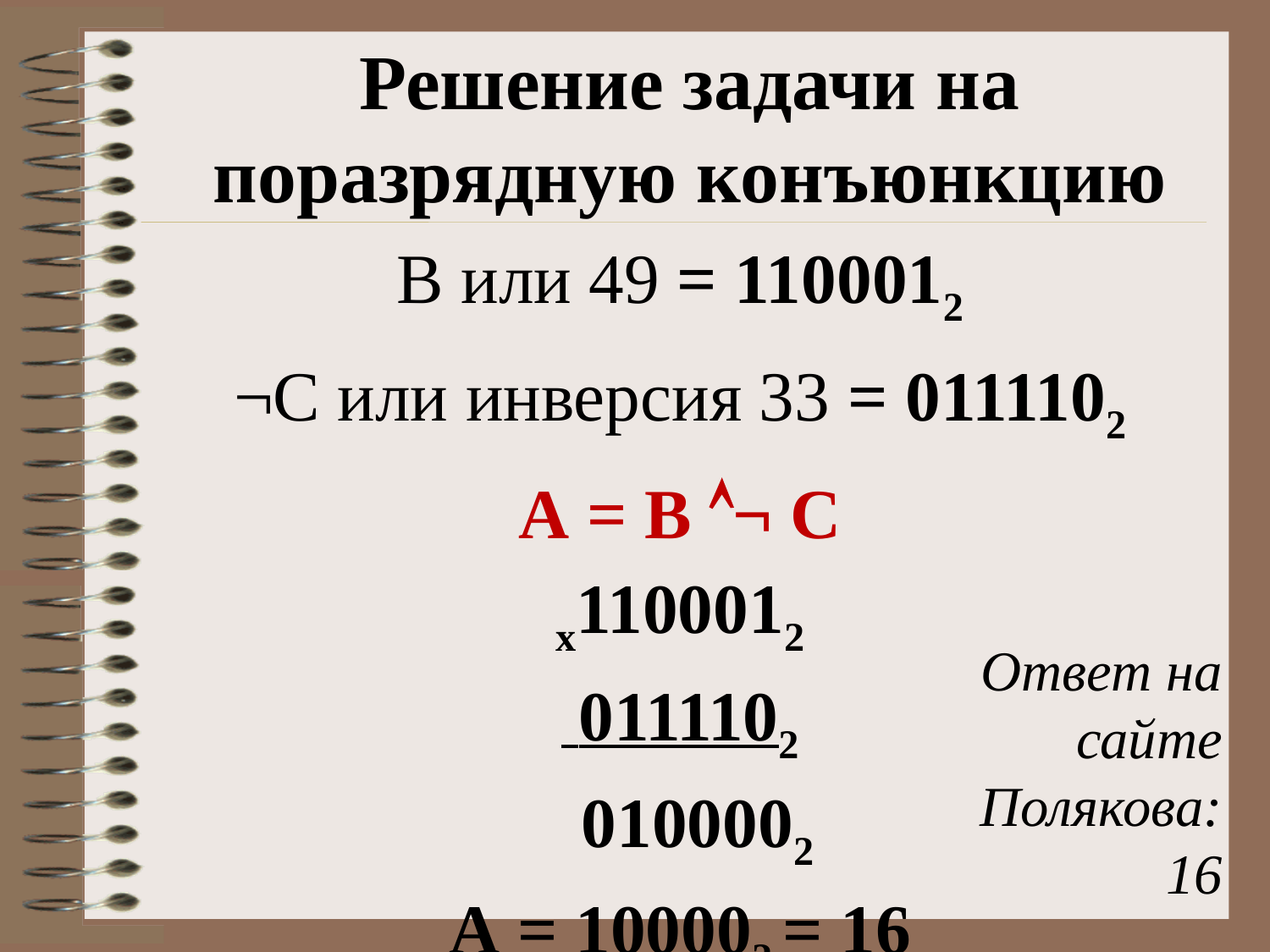

Решение задачи на поразрядную конъюнкцию
В или 49 = 1100012
¬С или инверсия 33 = 0111102
А = В ∧¬ С
х1100012
 0111102
  0100002
А = 100002 = 16

Ответ на сайте Полякова: 16